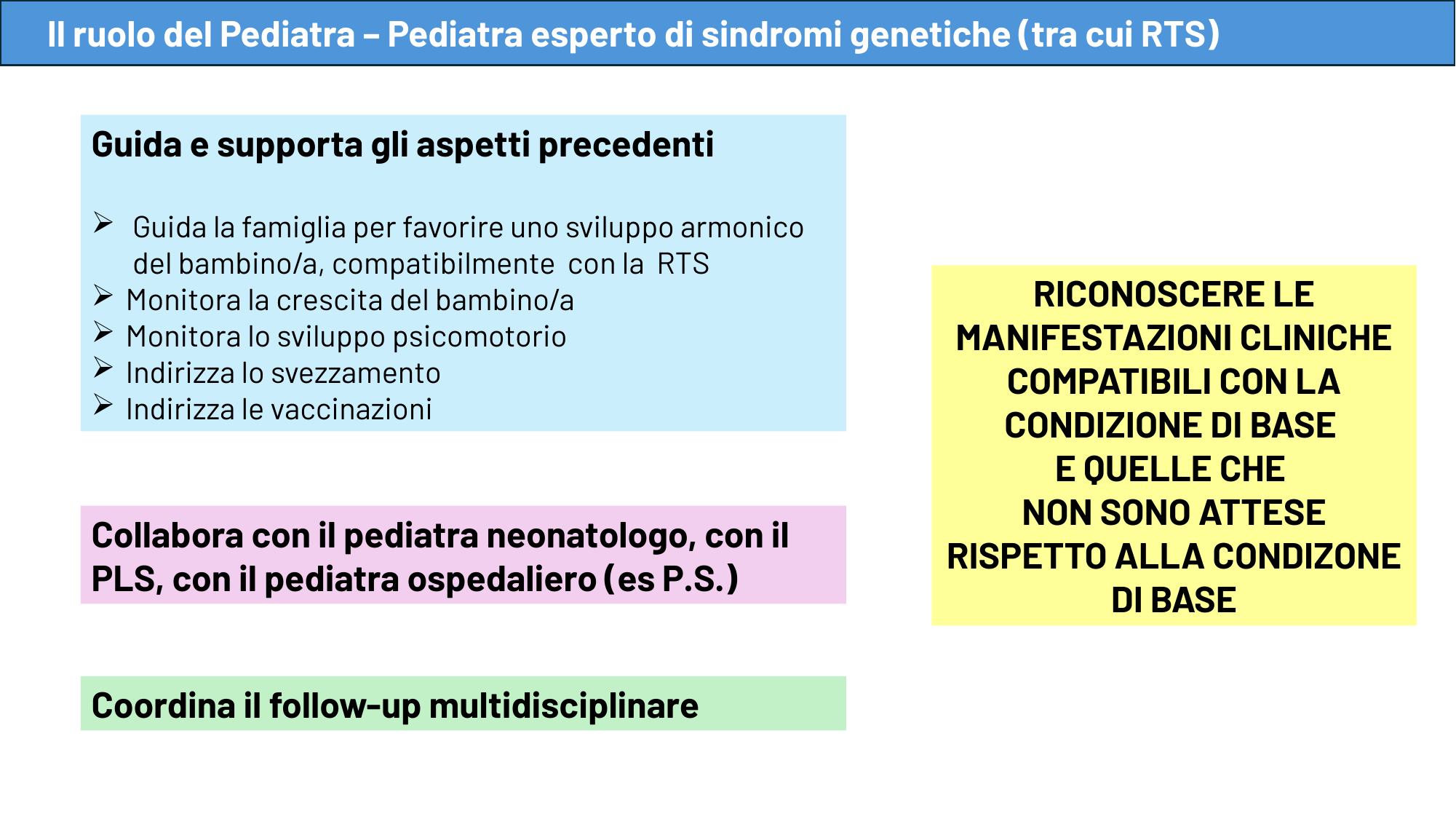

Il ruolo del Pediatra – Pediatra esperto di sindromi genetiche (tra cui RTS)
Guida e supporta gli aspetti precedenti

Guida la famiglia per favorire uno sviluppo armonico del bambino/a, compatibilmente  con la  RTS
Monitora la crescita del bambino/a
Monitora lo sviluppo psicomotorio
Indirizza lo svezzamento
Indirizza le vaccinazioni
RICONOSCERE LE MANIFESTAZIONI CLINICHE COMPATIBILI CON LA CONDIZIONE DI BASE
E QUELLE CHE
NON SONO ATTESE RISPETTO ALLA CONDIZONE DI BASE
Collabora con il pediatra neonatologo, con il PLS, con il pediatra ospedaliero (es P.S.)
Coordina il follow-up multidisciplinare